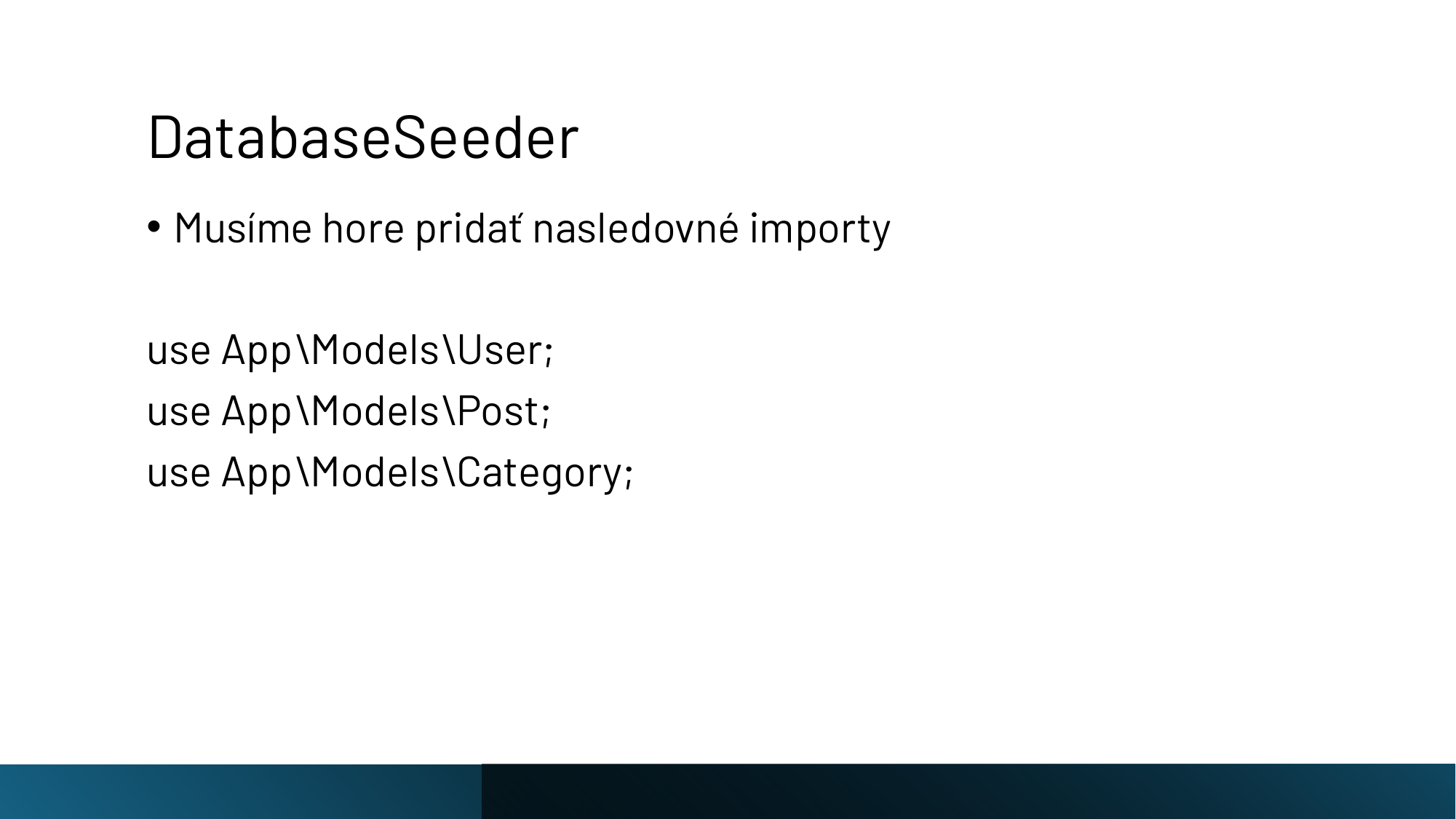

# DatabaseSeeder
Musíme hore pridať nasledovné importy

use App\Models\User;
use App\Models\Post;
use App\Models\Category;